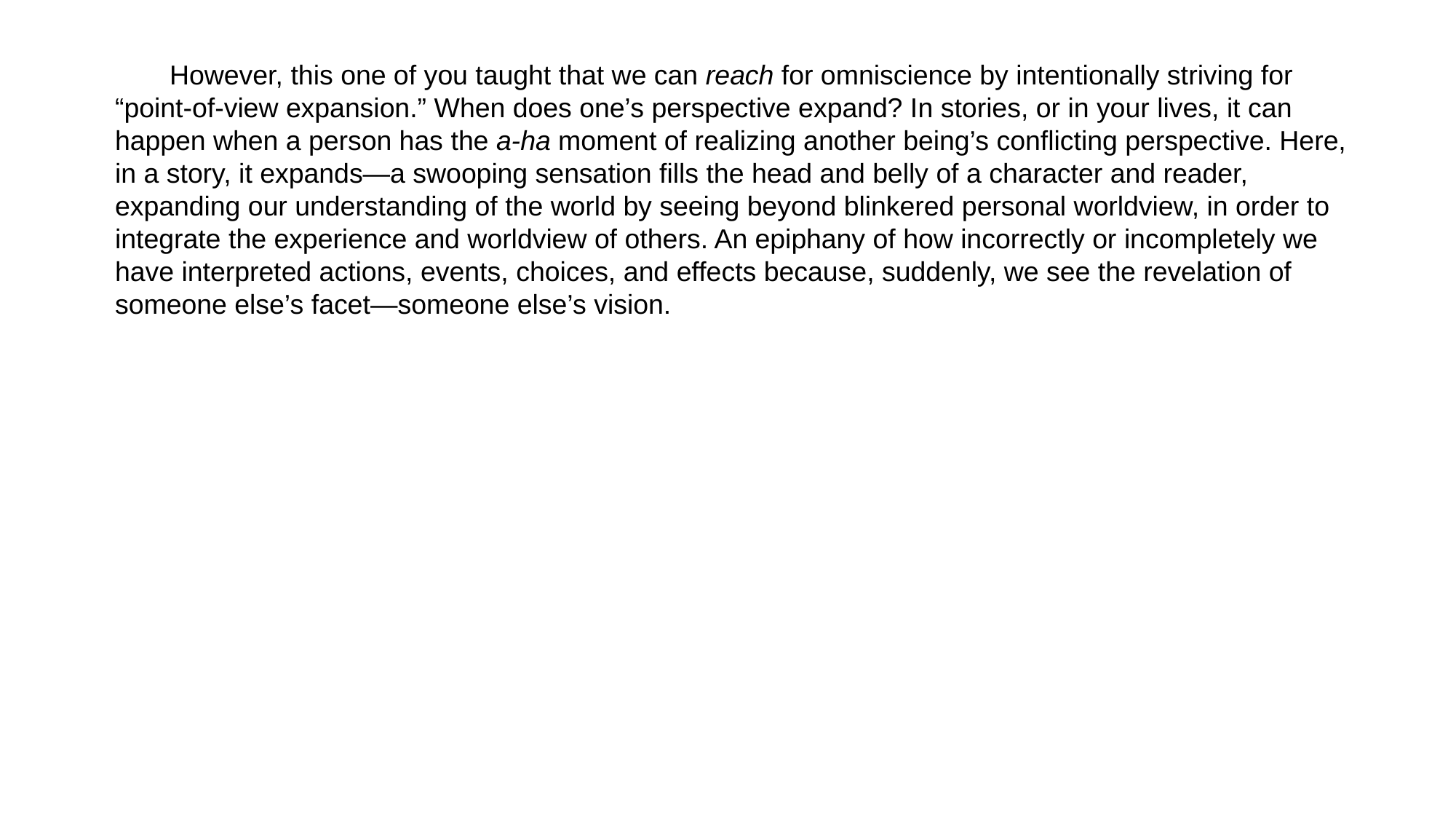

However, this one of you taught that we can reach for omniscience by intentionally striving for “point-of-view expansion.” When does one’s perspective expand? In stories, or in your lives, it can happen when a person has the a-ha moment of realizing another being’s conflicting perspective. Here, in a story, it expands—a swooping sensation fills the head and belly of a character and reader, expanding our understanding of the world by seeing beyond blinkered personal worldview, in order to integrate the experience and worldview of others. An epiphany of how incorrectly or incompletely we have interpreted actions, events, choices, and effects because, suddenly, we see the revelation of someone else’s facet—someone else’s vision.